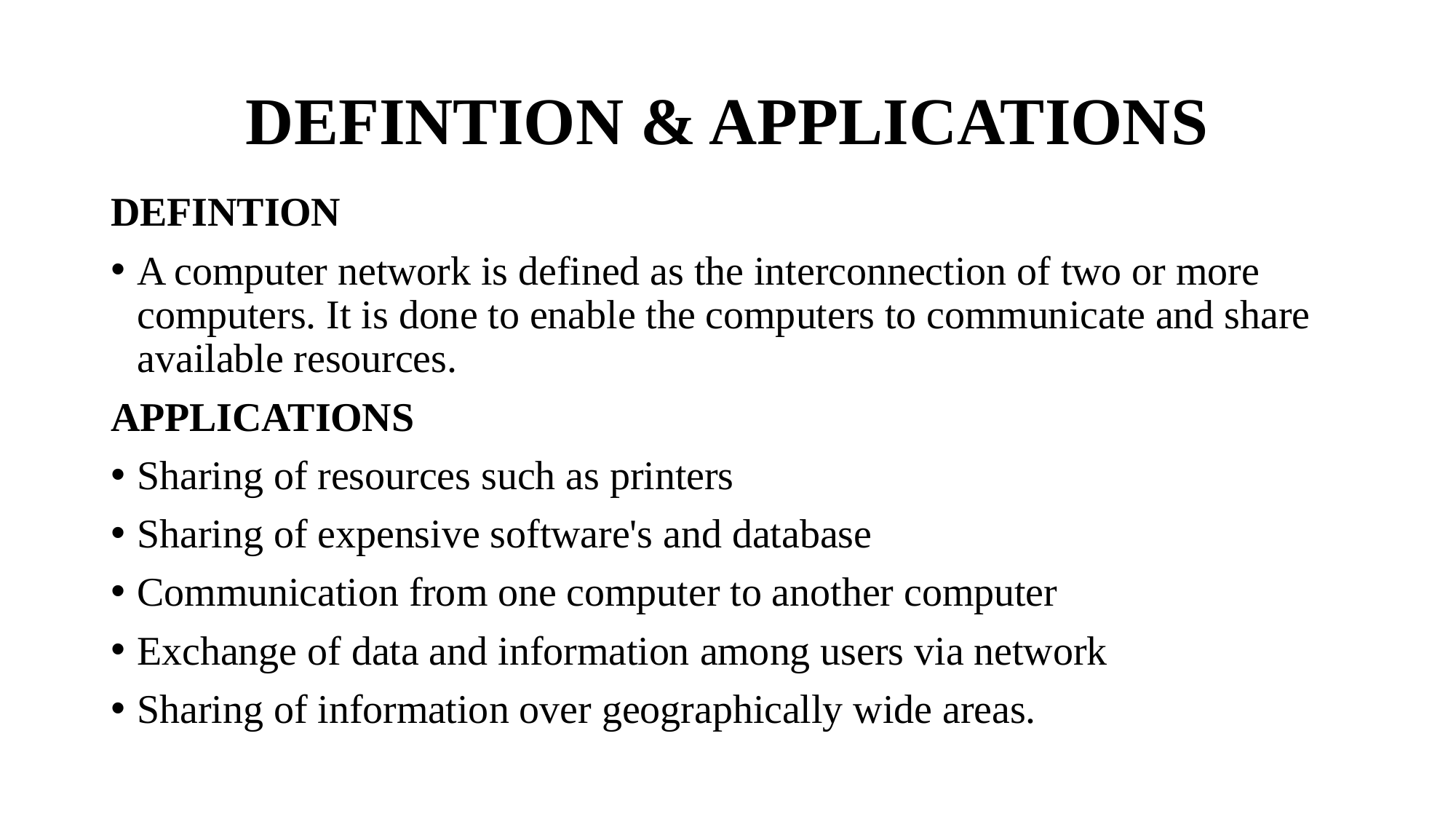

# DEFINTION & APPLICATIONS
DEFINTION
A computer network is defined as the interconnection of two or more computers. It is done to enable the computers to communicate and share available resources.
APPLICATIONS
Sharing of resources such as printers
Sharing of expensive software's and database
Communication from one computer to another computer
Exchange of data and information among users via network
Sharing of information over geographically wide areas.